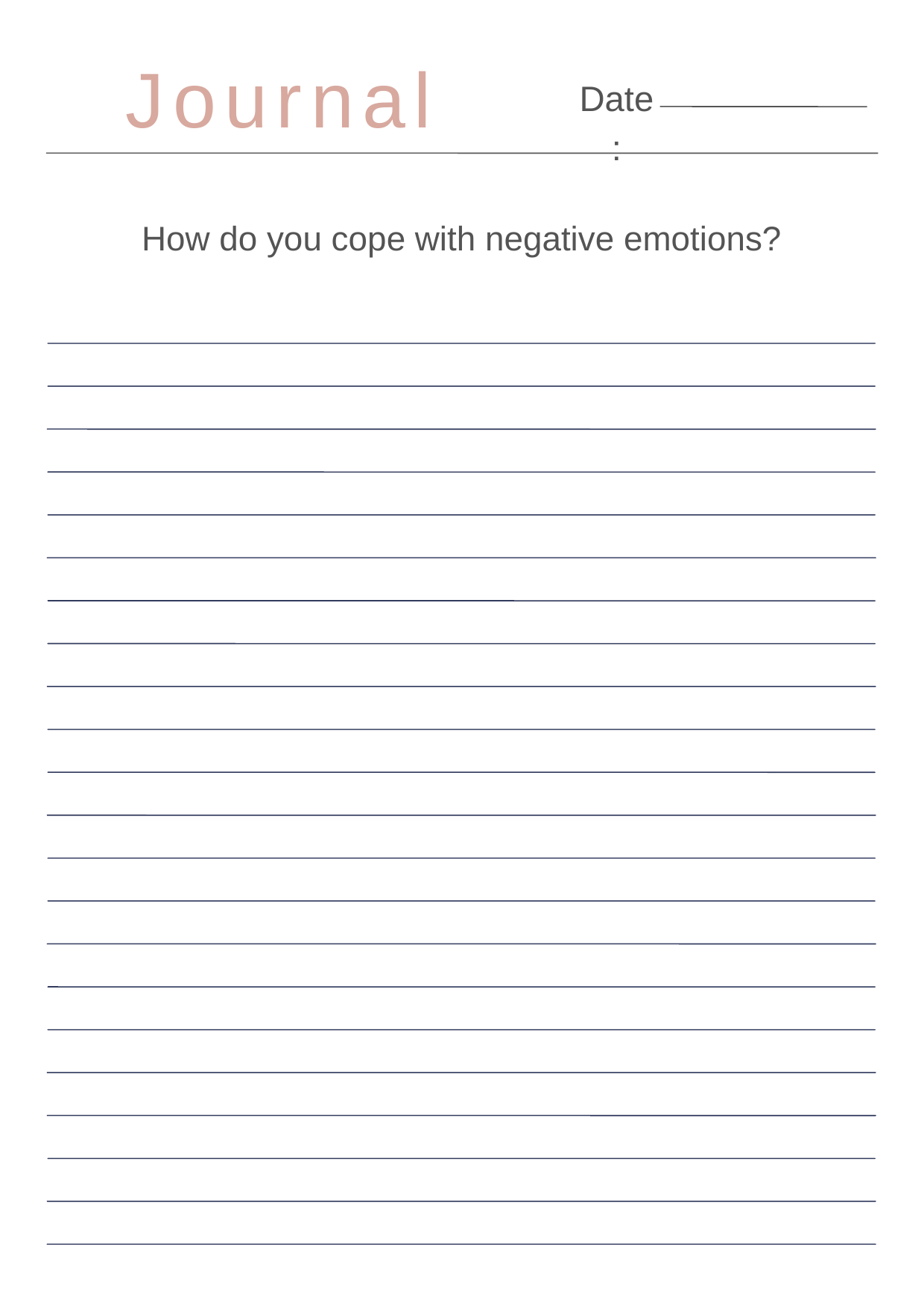

Journal
Date:

How do you cope with negative emotions?